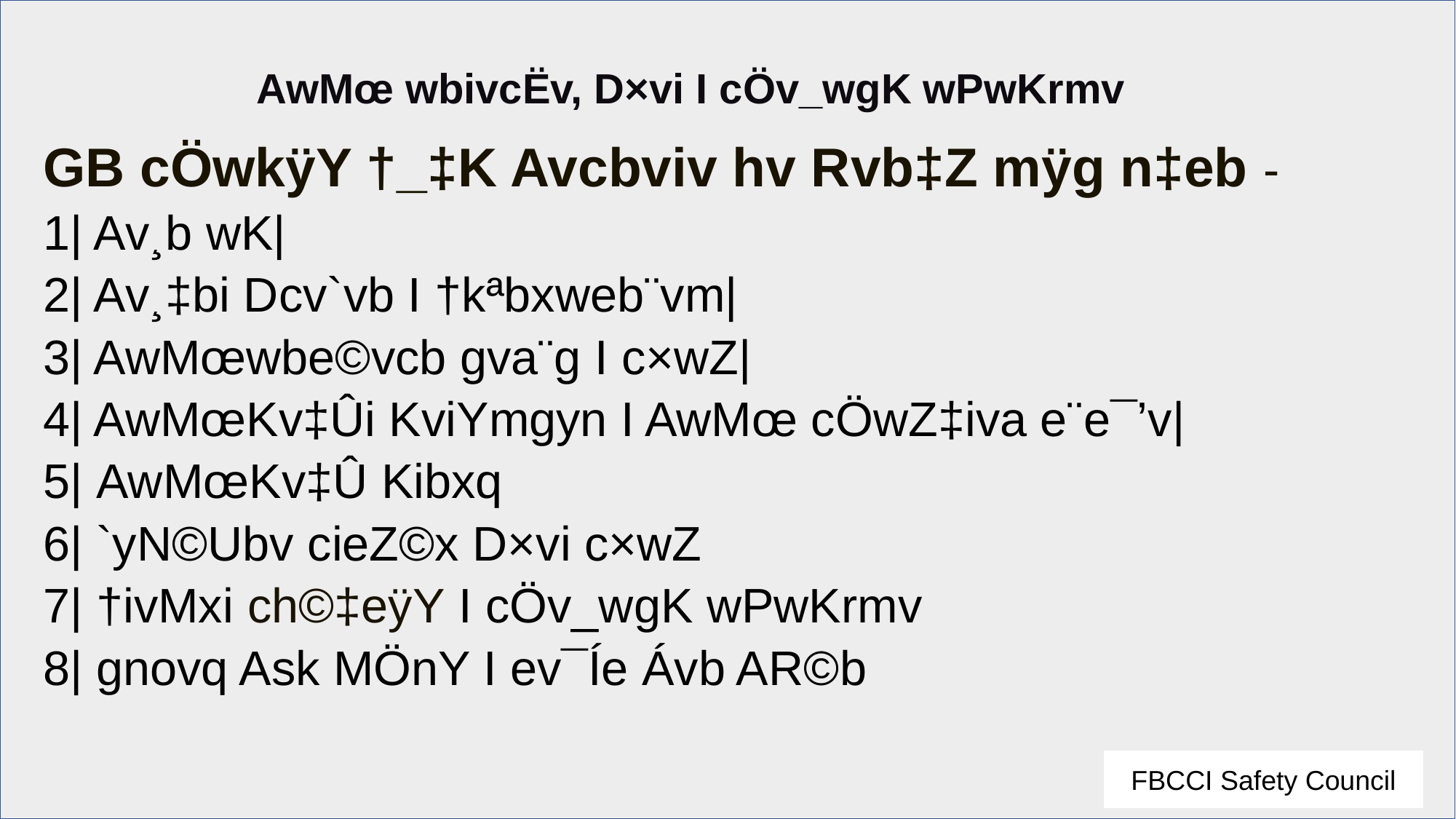

AwMœ wbivcËv, D×vi I cÖv_wgK wPwKrmv
GB cÖwkÿY †_‡K Avcbviv hv Rvb‡Z mÿg n‡eb -
1| Av¸b wK|
2| Av¸‡bi Dcv`vb I †kªbxweb¨vm|
3| AwMœwbe©vcb gva¨g I c×wZ|
4| AwMœKv‡Ûi KviYmgyn I AwMœ cÖwZ‡iva e¨e¯’v|
5| AwMœKv‡Û Kibxq
6| `yN©Ubv cieZ©x D×vi c×wZ
7| †ivMxi ch©‡eÿY I cÖv_wgK wPwKrmv
8| gnovq Ask MÖnY I ev¯Íe Ávb AR©b
#

FBCCI Safety Council